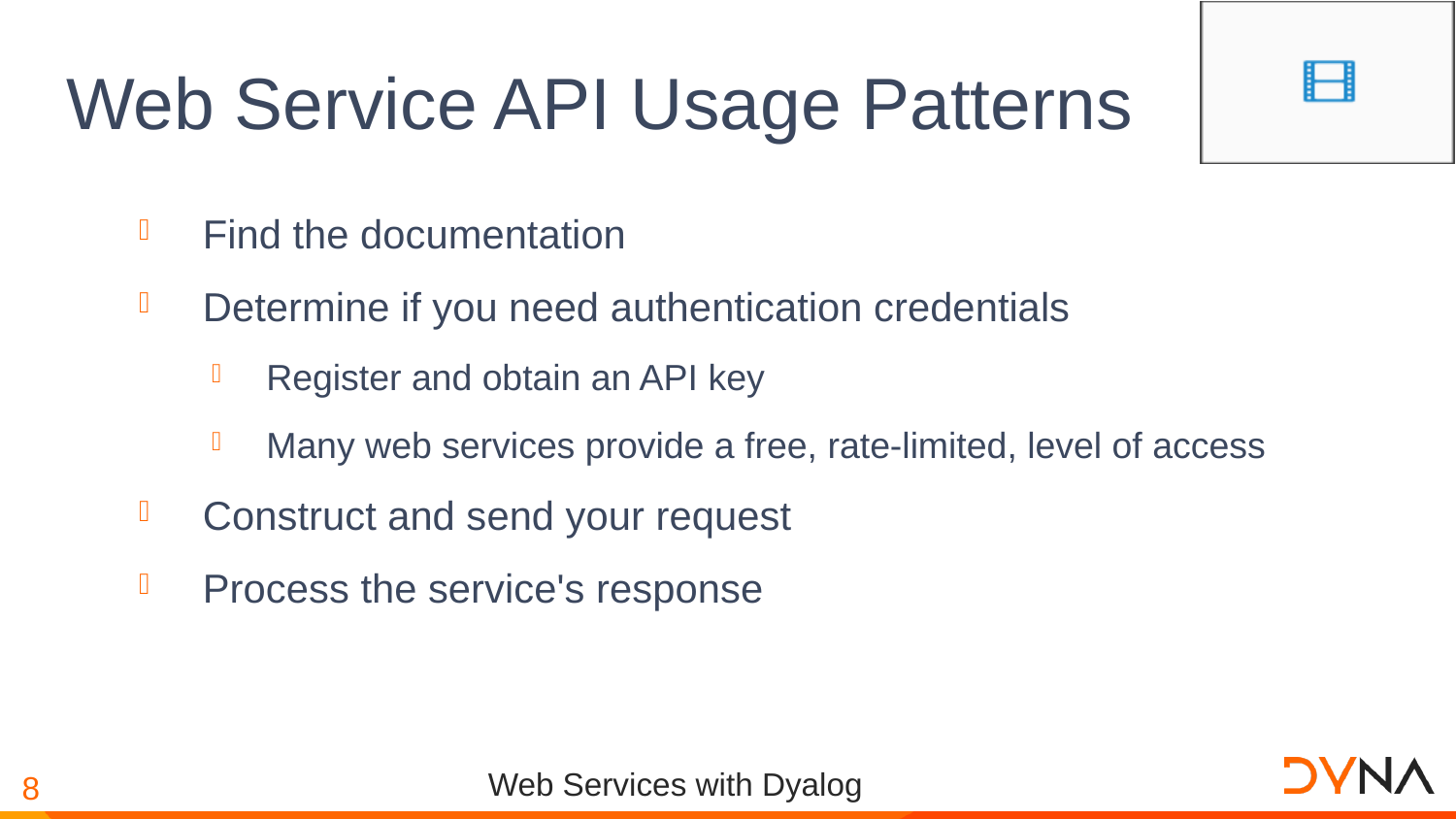

# Web Service API Usage Patterns
Find the documentation
Determine if you need authentication credentials
Register and obtain an API key
Many web services provide a free, rate-limited, level of access
Construct and send your request
Process the service's response